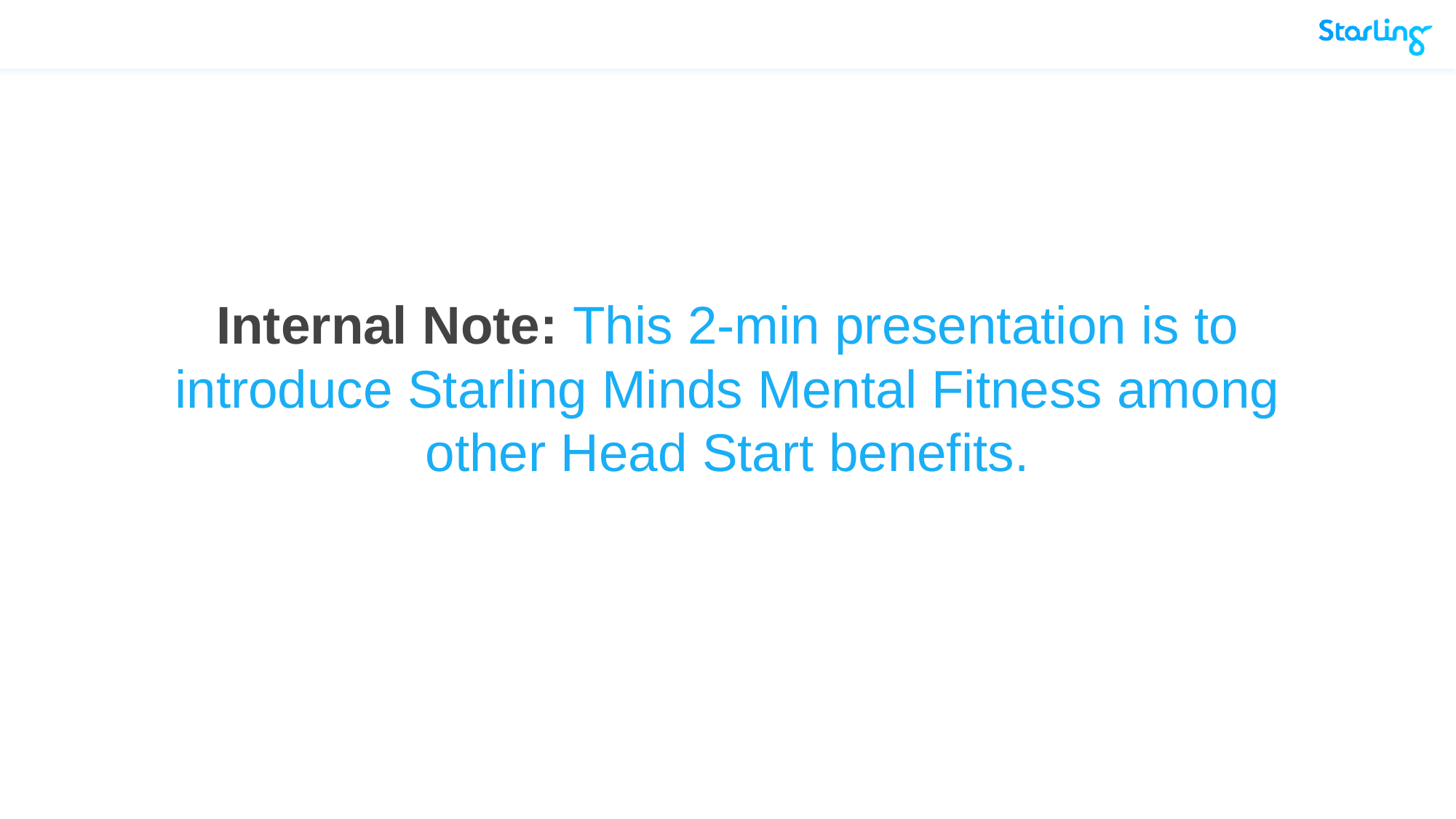

Internal Note: This 2-min presentation is to introduce Starling Minds Mental Fitness among other Head Start benefits.